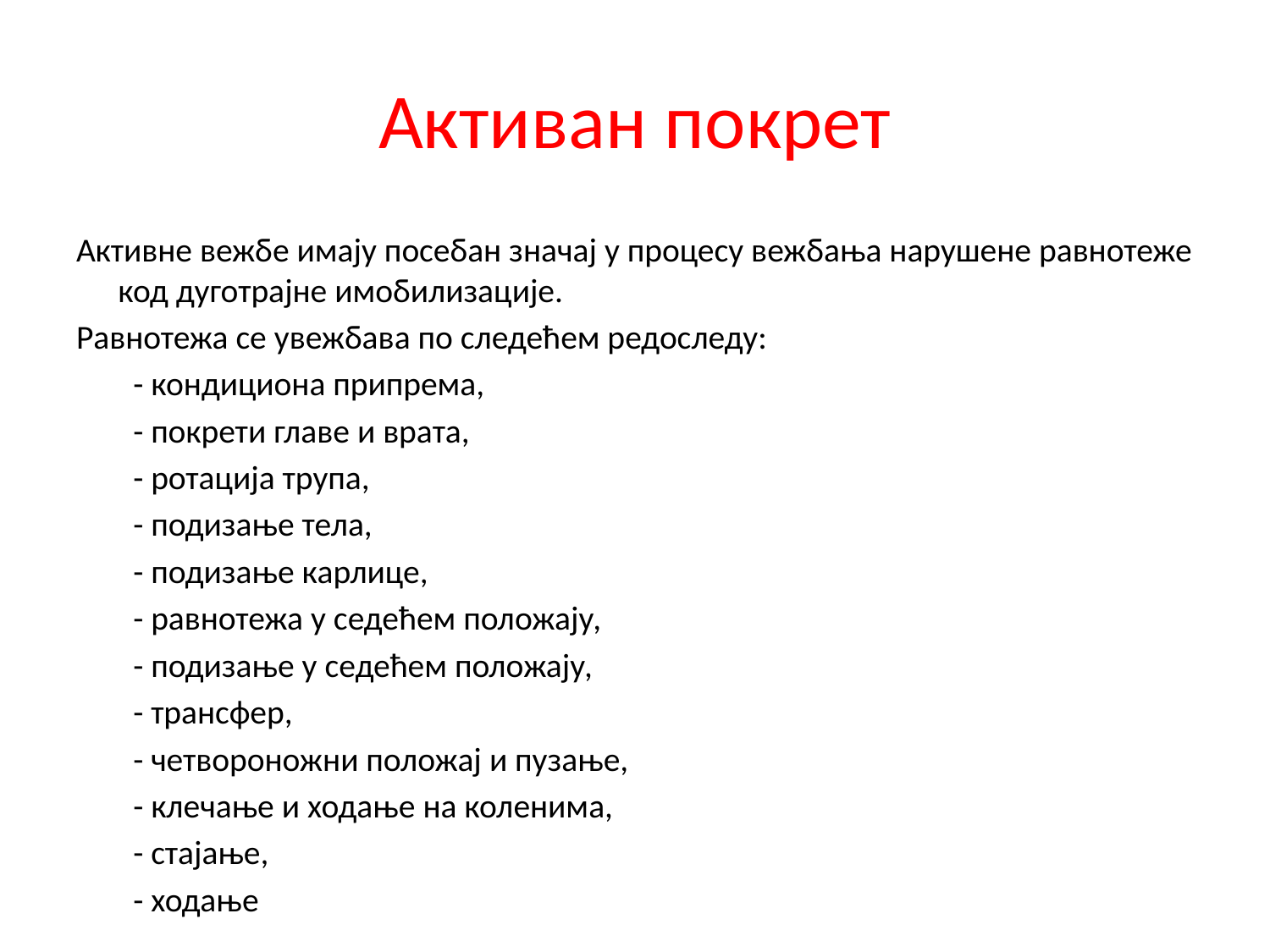

# Активан покрет
Активне вежбе имају посебан значај у процесу вежбања нарушене равнотеже код дуготрајне имобилизације.
Равнотежа се увежбава по следећем редоследу:
- кондициона припрема,
- покрети главе и врата,
- ротација трупа,
- подизање тела,
- подизање карлице,
- равнотежа у седећем положају,
- подизање у седећем положају,
- трансфер,
- четвороножни положај и пузање,
- клечање и ходање на коленима,
- стајање,
- ходање